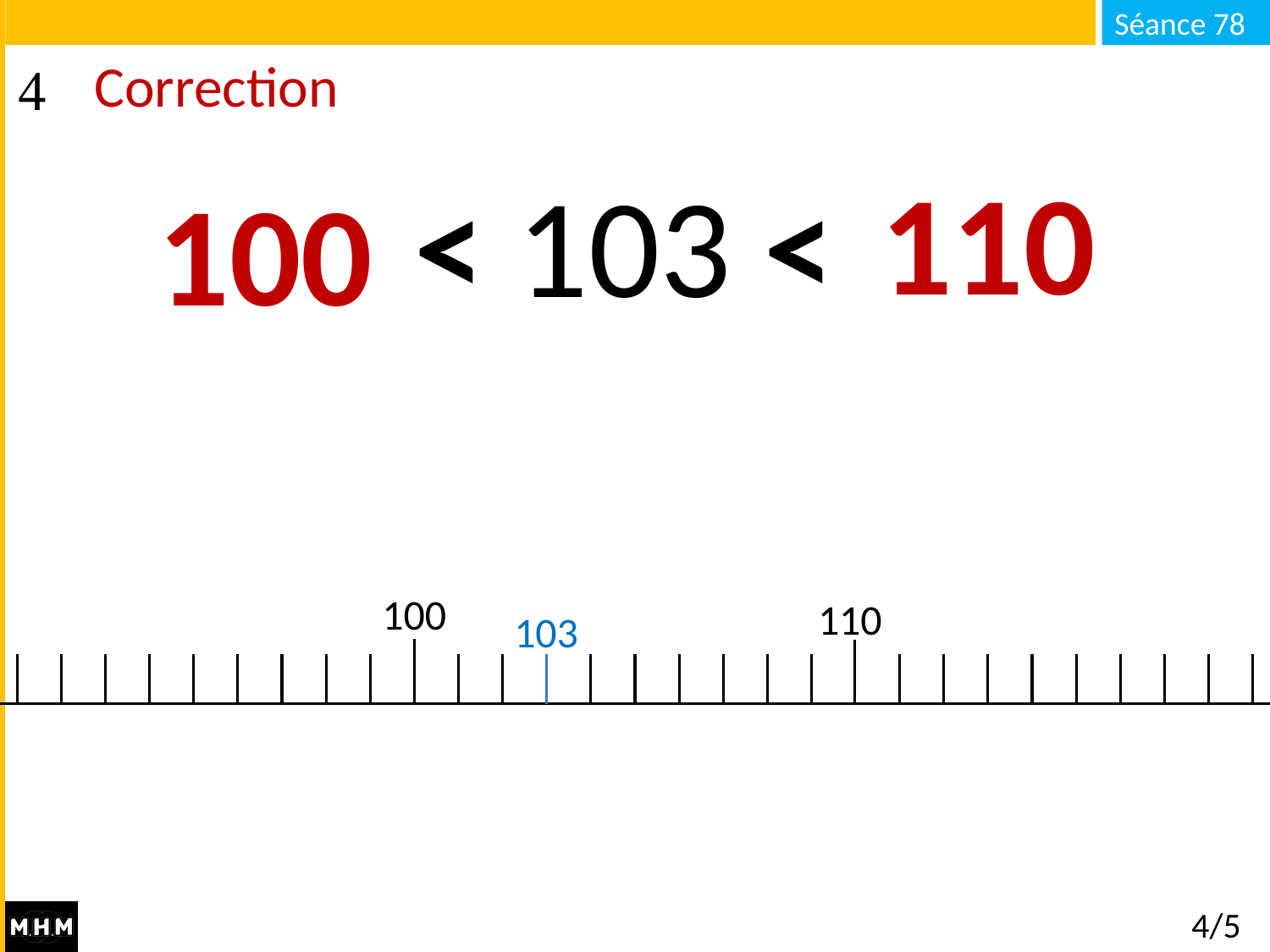

# Correction
110
… < 103 < …
100
100
110
103
4/5